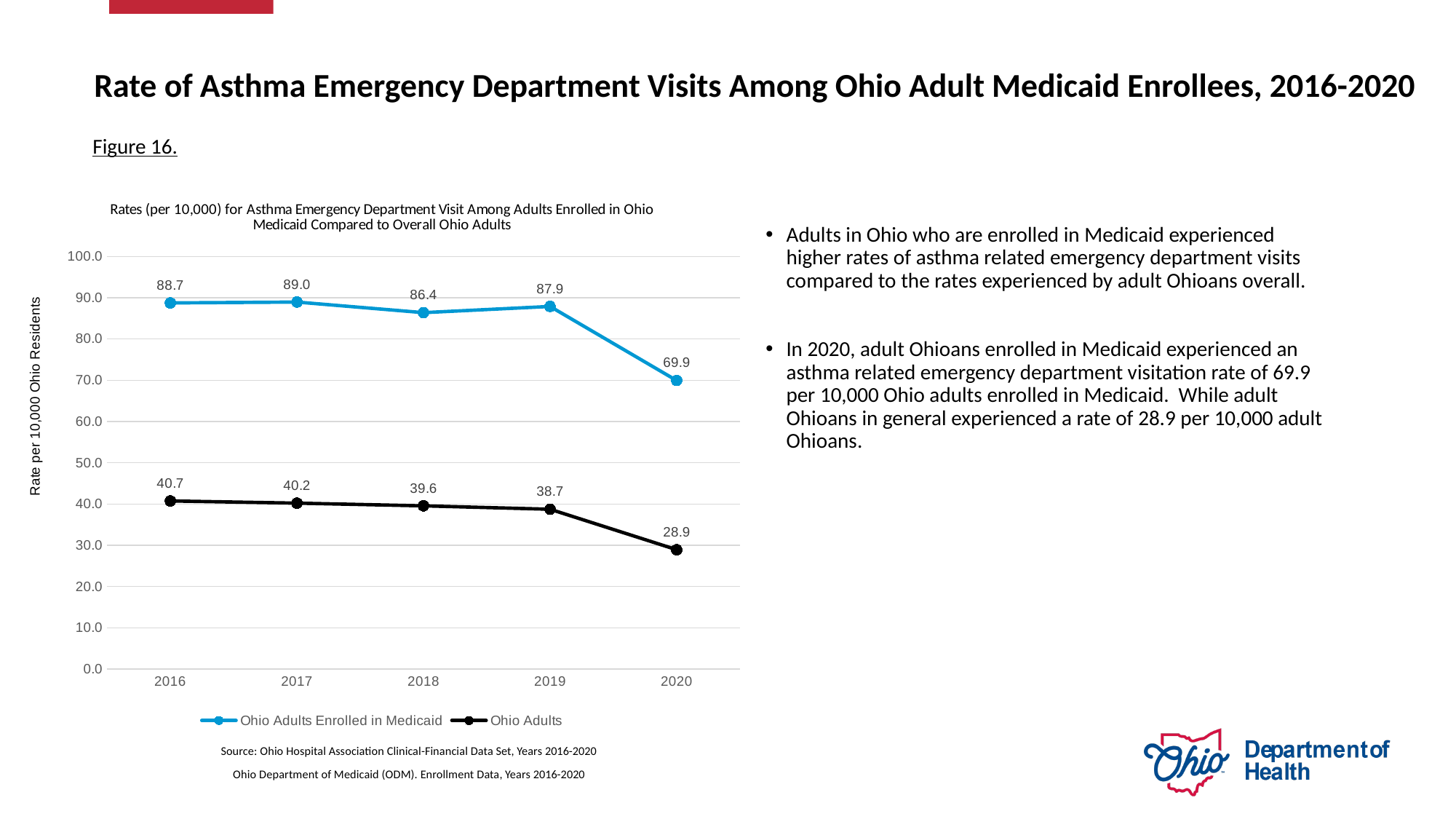

# Rate of Asthma Emergency Department Visits Among Ohio Adult Medicaid Enrollees, 2016-2020
Figure 16.

### Chart: Rates (per 10,000) for Asthma Emergency Department Visit Among Adults Enrolled in Ohio Medicaid Compared to Overall Ohio Adults

| Category | Ohio Adults Enrolled in Medicaid | Ohio Adults |
|---|---|---|
| 2016 | 88.74604875081009 | 40.73907217345111 |
| 2017 | 88.95043795818057 | 40.21169606282468 |
| 2018 | 86.38496655132029 | 39.55286931384165 |
| 2019 | 87.88676118116146 | 38.735707239324974 |
| 2020 | 69.93804065037952 | 28.92899646071792 |
Adults in Ohio who are enrolled in Medicaid experienced higher rates of asthma related emergency department visits compared to the rates experienced by adult Ohioans overall.

In 2020, adult Ohioans enrolled in Medicaid experienced an asthma related emergency department visitation rate of 69.9 per 10,000 Ohio adults enrolled in Medicaid.  While adult Ohioans in general experienced a rate of 28.9 per 10,000 adult Ohioans.
Source: Ohio Hospital Association Clinical-Financial Data Set, Years 2016-2020
Ohio Department of Medicaid (ODM). Enrollment Data, Years 2016-2020